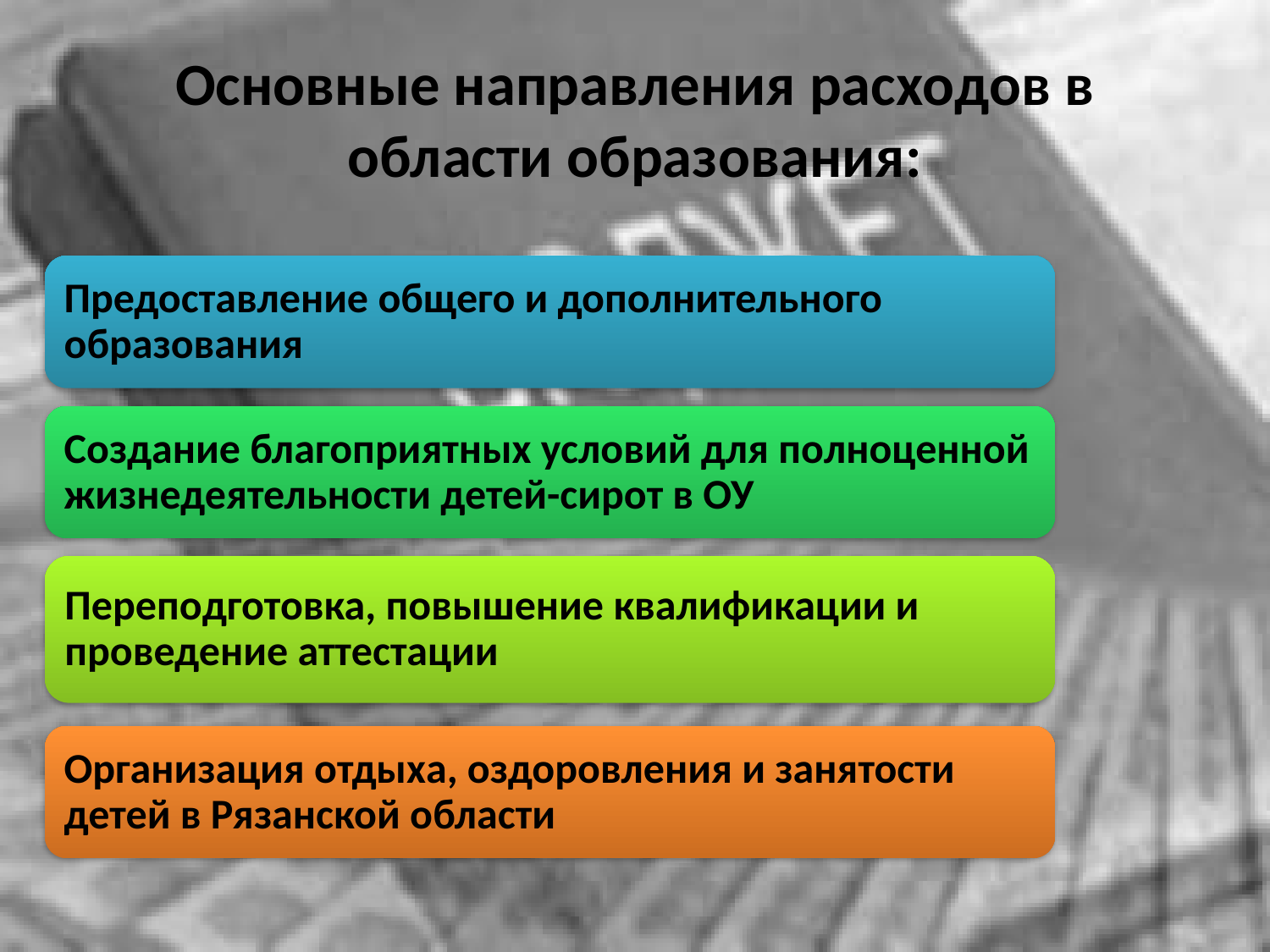

# Основные направления расходов в области образования:
Предоставление общего и дополнительного образования
Создание благоприятных условий для полноценной жизнедеятельности детей-сирот в ОУ
Переподготовка, повышение квалификации и проведение аттестации
Организация отдыха, оздоровления и занятости детей в Рязанской области